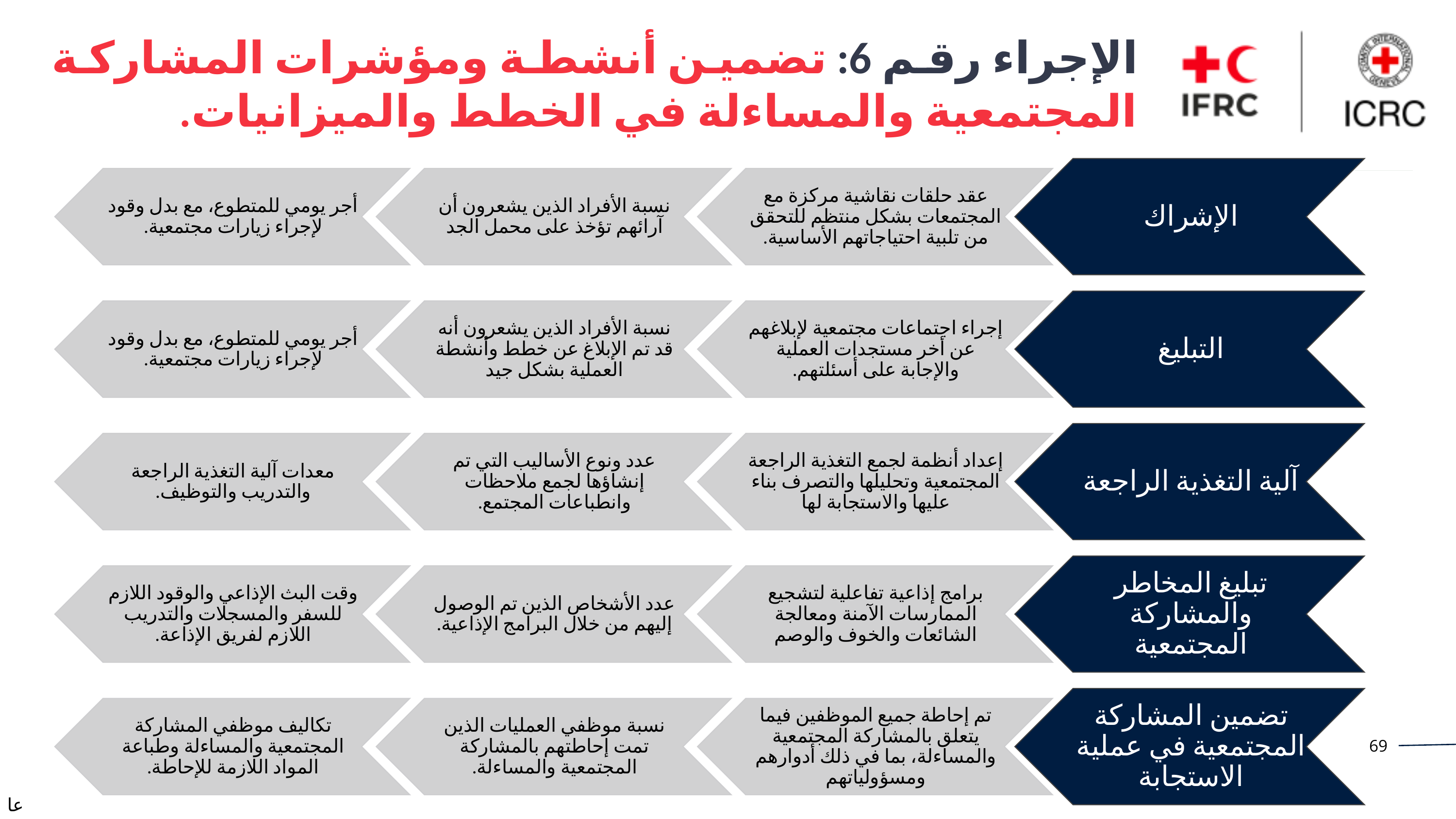

الإجراء رقم 6: تضمين أنشطة ومؤشرات المشاركة المجتمعية والمساءلة في الخطط والميزانيات.
الإشراك
عقد حلقات نقاشية مركزة مع المجتمعات بشكل منتظم للتحقق من تلبية احتياجاتهم الأساسية.
نسبة الأفراد الذين يشعرون أن آرائهم تؤخذ على محمل الجد
أجر يومي للمتطوع، مع بدل وقود لإجراء زيارات مجتمعية.
التبليغ
إجراء اجتماعات مجتمعية لإبلاغهم عن أخر مستجدات العملية والإجابة على أسئلتهم.
نسبة الأفراد الذين يشعرون أنه قد تم الإبلاغ عن خطط وأنشطة العملية بشكل جيد
أجر يومي للمتطوع، مع بدل وقود لإجراء زيارات مجتمعية.
آلية التغذية الراجعة
إعداد أنظمة لجمع التغذية الراجعة المجتمعية وتحليلها والتصرف بناء عليها والاستجابة لها
عدد ونوع الأساليب التي تم إنشاؤها لجمع ملاحظات وانطباعات المجتمع.
معدات آلية التغذية الراجعة والتدريب والتوظيف.
تبليغ المخاطر والمشاركة المجتمعية
برامج إذاعية تفاعلية لتشجيع الممارسات الآمنة ومعالجة الشائعات والخوف والوصم
عدد الأشخاص الذين تم الوصول إليهم من خلال البرامج الإذاعية.
وقت البث الإذاعي والوقود اللازم للسفر والمسجلات والتدريب اللازم لفريق الإذاعة.
تضمين المشاركة المجتمعية في عملية الاستجابة
تم إحاطة جميع الموظفين فيما يتعلق بالمشاركة المجتمعية والمساءلة، بما في ذلك أدوارهم ومسؤولياتهم
نسبة موظفي العمليات الذين تمت إحاطتهم بالمشاركة المجتمعية والمساءلة.
تكاليف موظفي المشاركة المجتمعية والمساءلة وطباعة المواد اللازمة للإحاطة.
عام